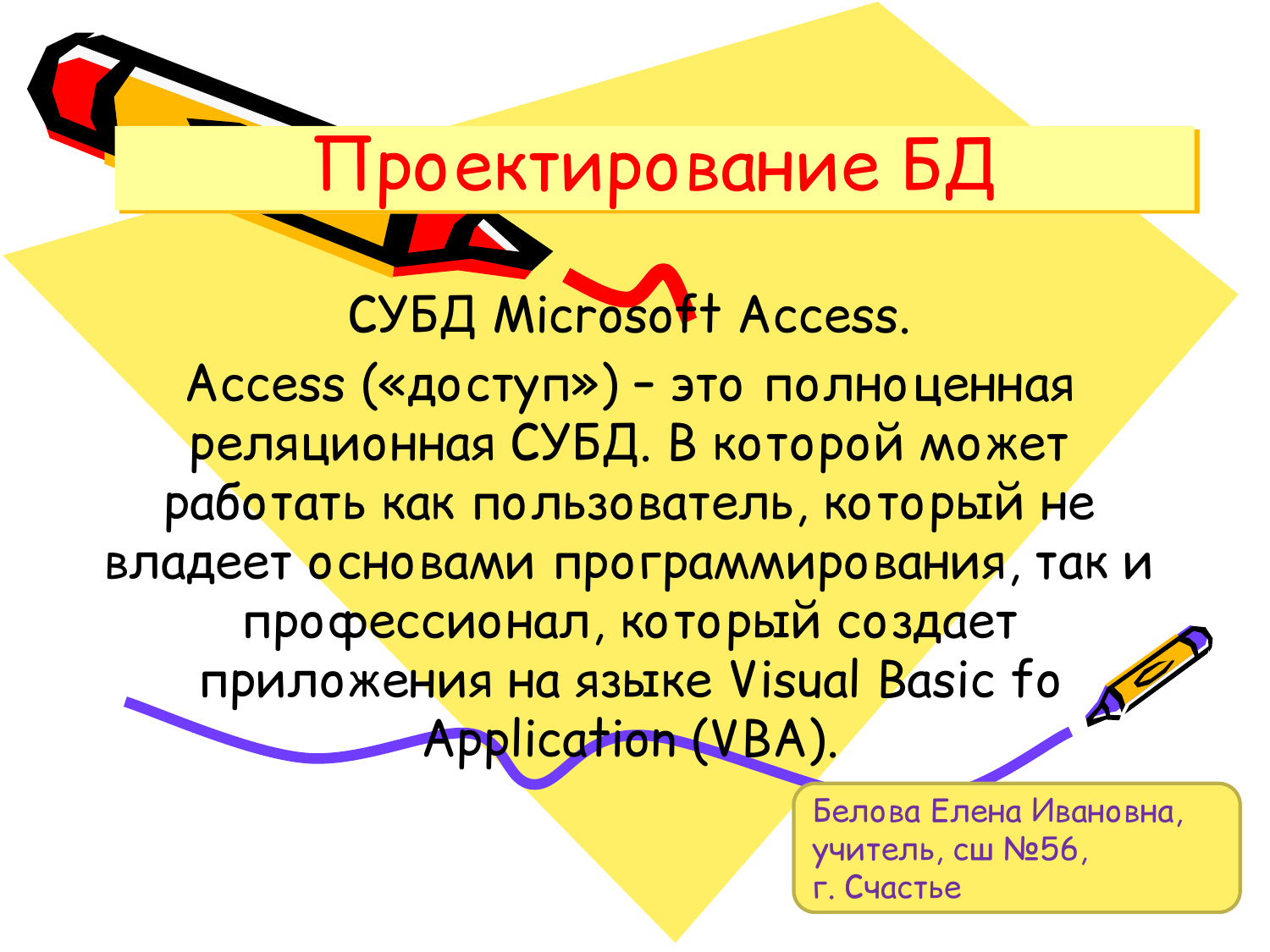

# Проектирование БД
СУБД Microsoft Access.
Access («доступ») – это полноценная реляционная СУБД. В которой может работать как пользователь, который не владеет основами программирования, так и профессионал, который создает приложения на языке Visual Basic fo Application (VBA).
Белова Елена Ивановна,
учитель, сш №56,
г. Счастье